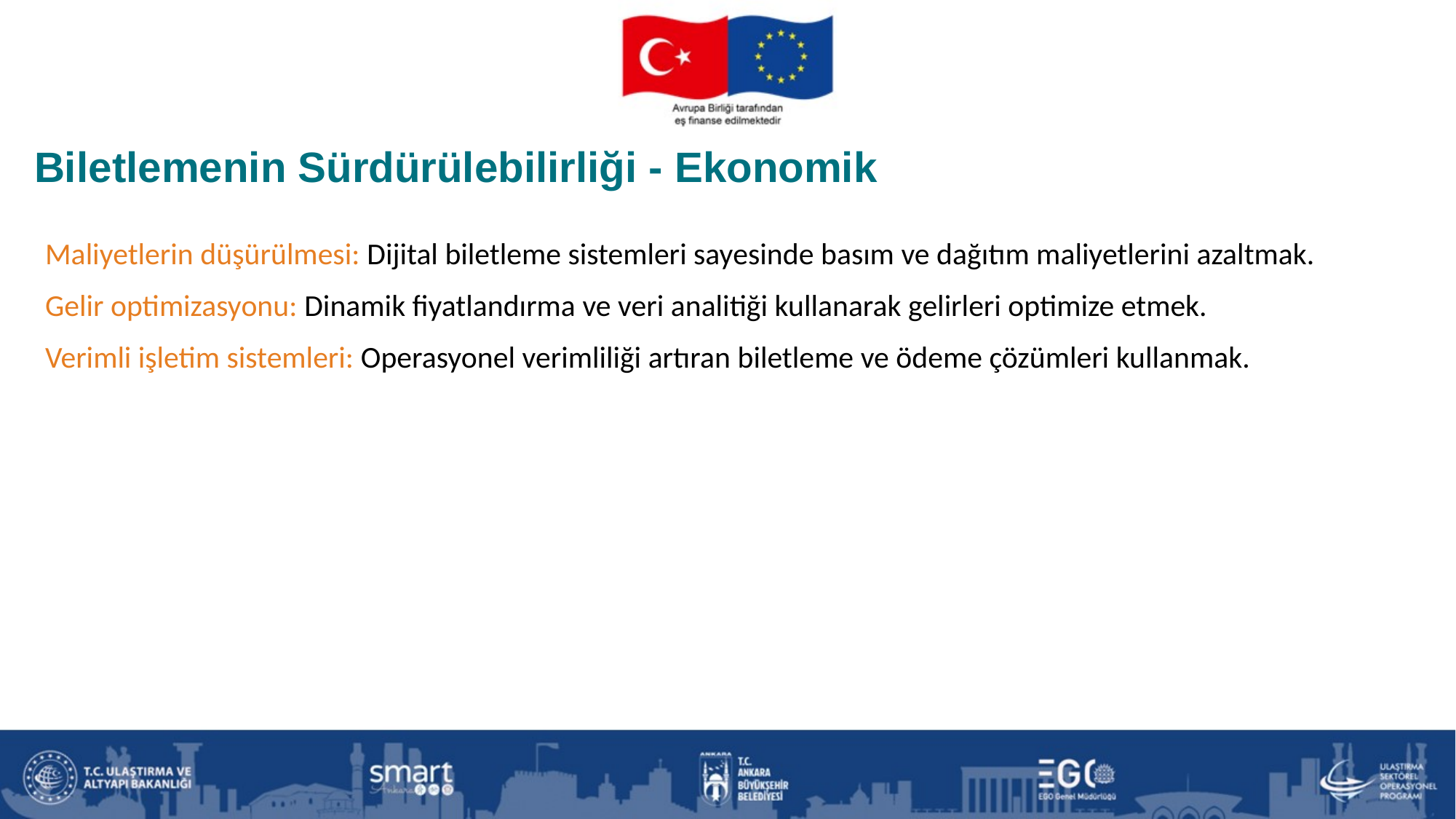

Biletlemenin Sürdürülebilirliği - Ekonomik

Maliyetlerin düşürülmesi: Dijital biletleme sistemleri sayesinde basım ve dağıtım maliyetlerini azaltmak.
Gelir optimizasyonu: Dinamik fiyatlandırma ve veri analitiği kullanarak gelirleri optimize etmek.
Verimli işletim sistemleri: Operasyonel verimliliği artıran biletleme ve ödeme çözümleri kullanmak.